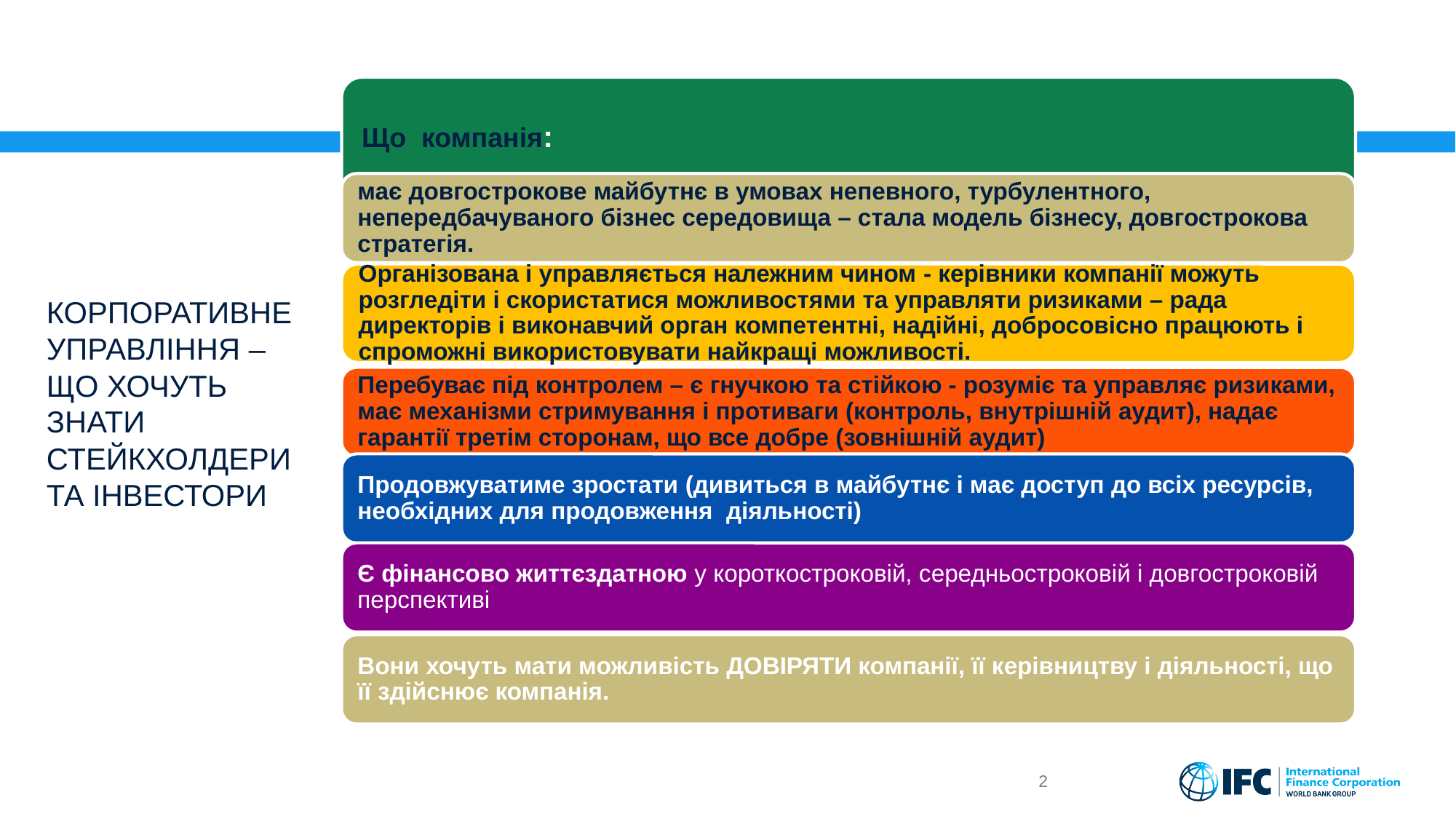

Що  компанія:
має довгострокове майбутнє в умовах непевного, турбулентного, непередбачуваного бізнес середовища – стала модель бізнесу, довгострокова стратегія.
Організована і управляється належним чином - керівники компанії можуть розгледіти і скористатися можливостями та управляти ризиками – рада директорів і виконавчий орган компетентні, надійні, добросовісно працюють і спроможні використовувати найкращі можливості.
Перебуває під контролем – є гнучкою та стійкою - розуміє та управляє ризиками, має механізми стримування і противаги (контроль, внутрішній аудит), надає гарантії третім сторонам, що все добре (зовнішній аудит)
Продовжуватиме зростати (дивиться в майбутнє і має доступ до всіх ресурсів, необхідних для продовження  діяльності)
Є фінансово життєздатною у короткостроковій, середньостроковій і довгостроковій перспективі
Вони хочуть мати можливість ДОВІРЯТИ компанії, її керівництву і діяльності, що її здійснює компанія.
# Корпоративне управління – що хочуть знати стейкхолдери та інвестори
2